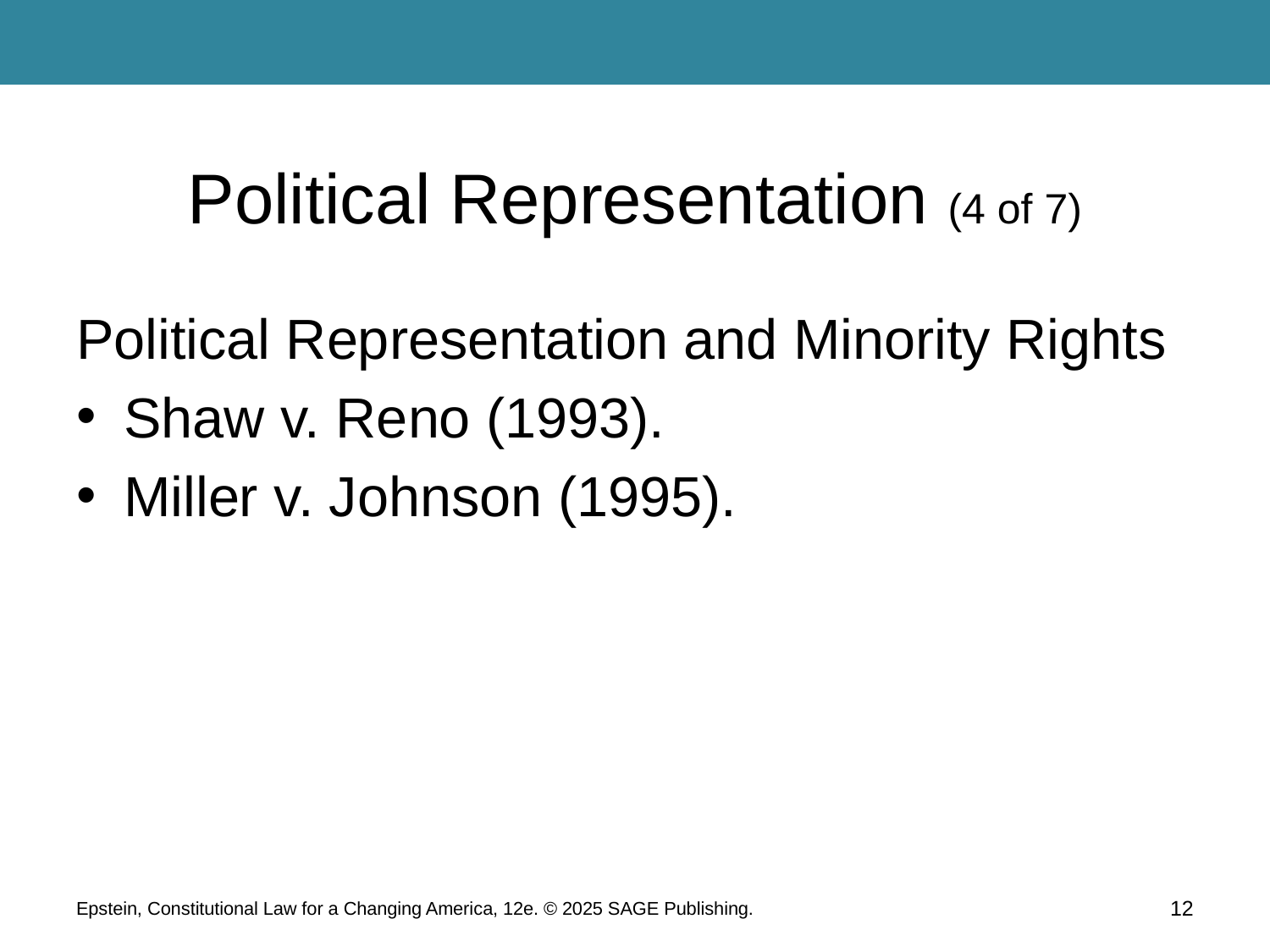

# Political Representation (4 of 7)
Political Representation and Minority Rights
Shaw v. Reno (1993).
Miller v. Johnson (1995).
Epstein, Constitutional Law for a Changing America, 12e. © 2025 SAGE Publishing.
12